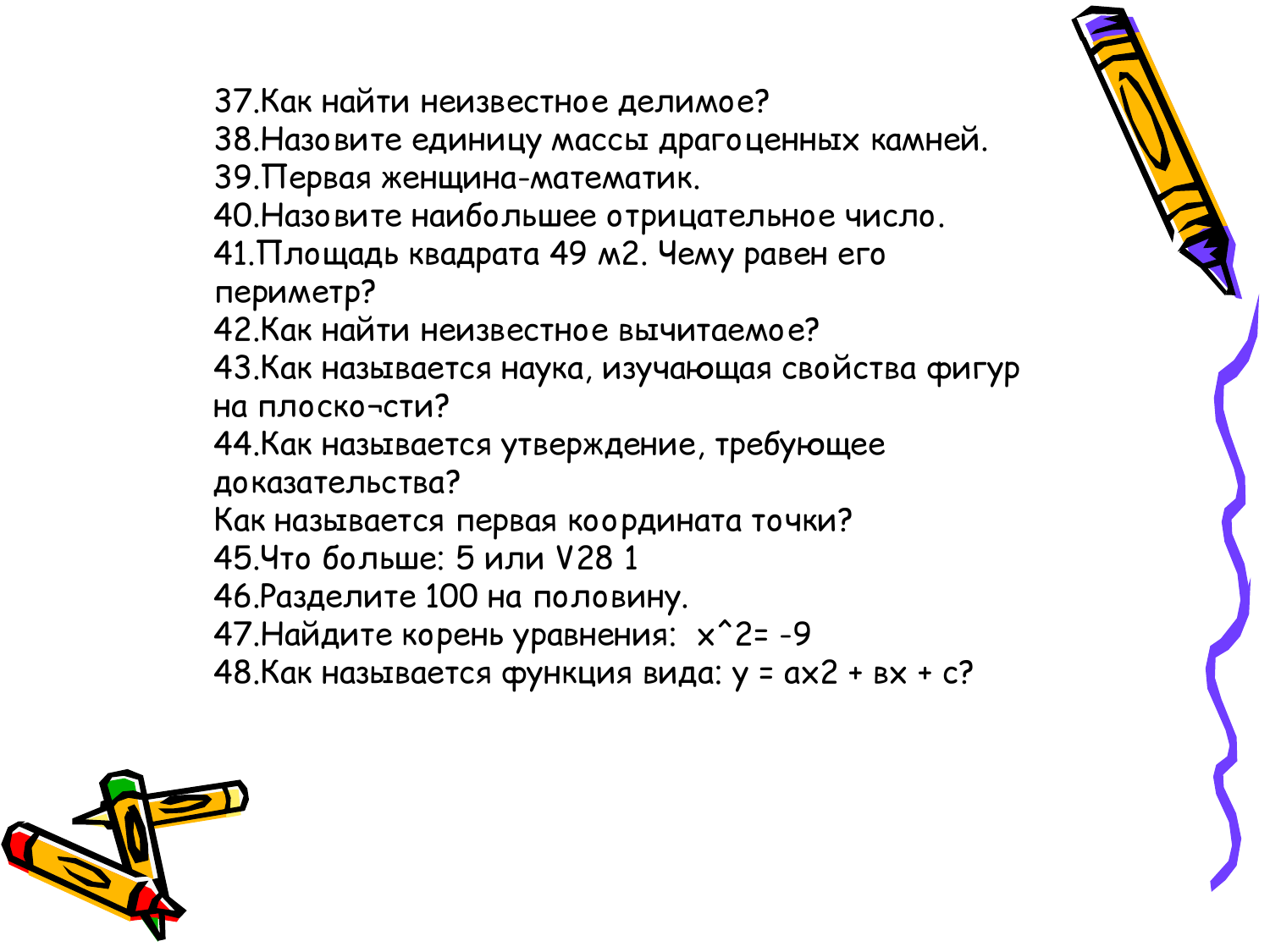

37.Как найти неизвестное делимое?
38.Назовите единицу массы драгоценных камней. 39.Первая женщина-математик.
40.Назовите наибольшее отрицательное число.
41.Площадь квадрата 49 м2. Чему равен его периметр?
42.Как найти неизвестное вычитаемое?
43.Как называется наука, изучающая свойства фигур на плоско¬сти?
44.Как называется утверждение, требующее доказательства?
Как называется первая координата точки?
45.Что больше: 5 или V28 1
46.Разделите 100 на половину.
47.Найдите корень уравнения:  х^2= -9
48.Как называется функция вида: у = ах2 + вх + с?